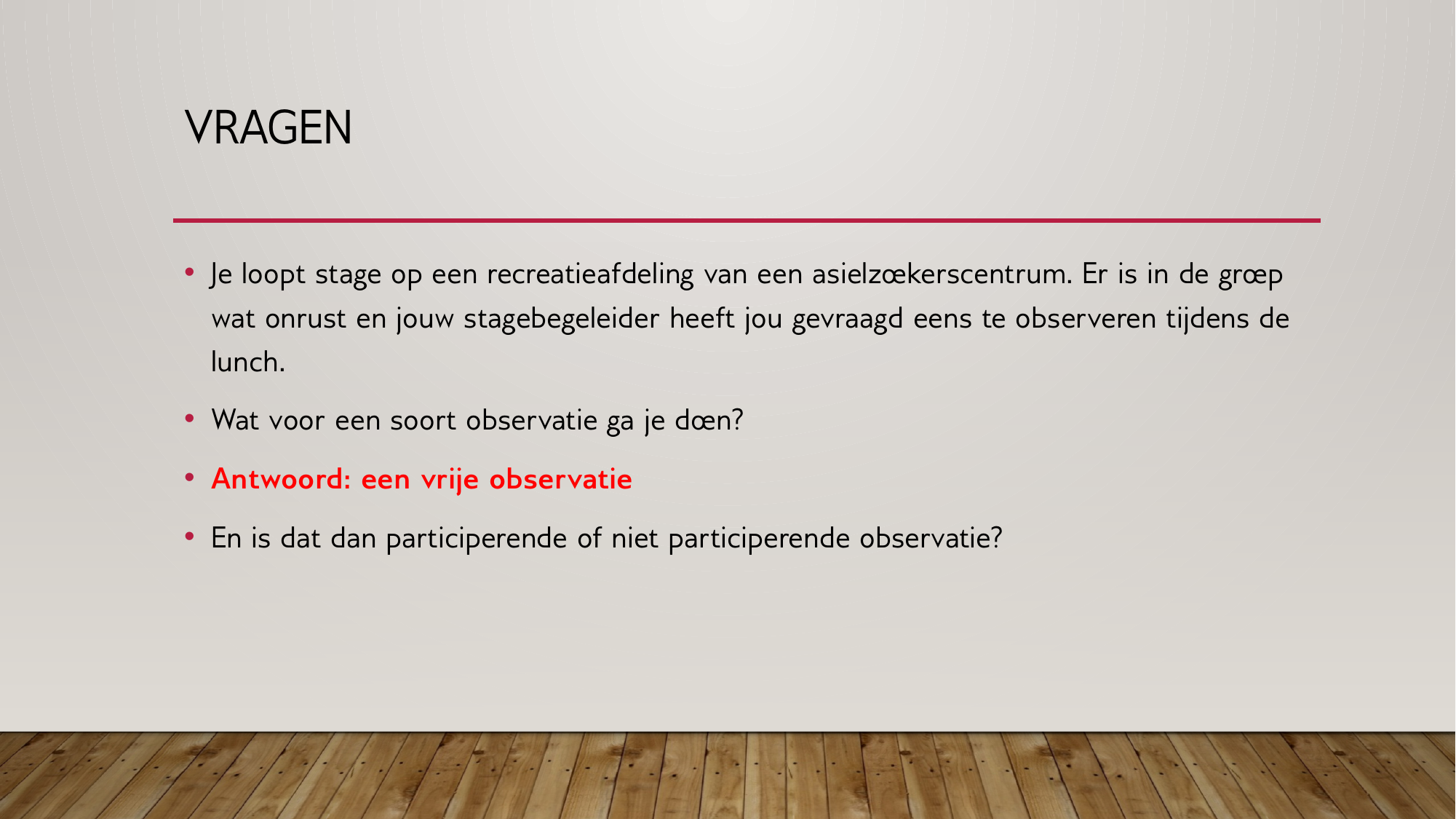

# Vragen
Je loopt stage op een recreatieafdeling van een asielzoekerscentrum. Er is in de groep wat onrust en jouw stagebegeleider heeft jou gevraagd eens te observeren tijdens de lunch.
Wat voor een soort observatie ga je doen?
Antwoord: een vrije observatie
En is dat dan participerende of niet participerende observatie?